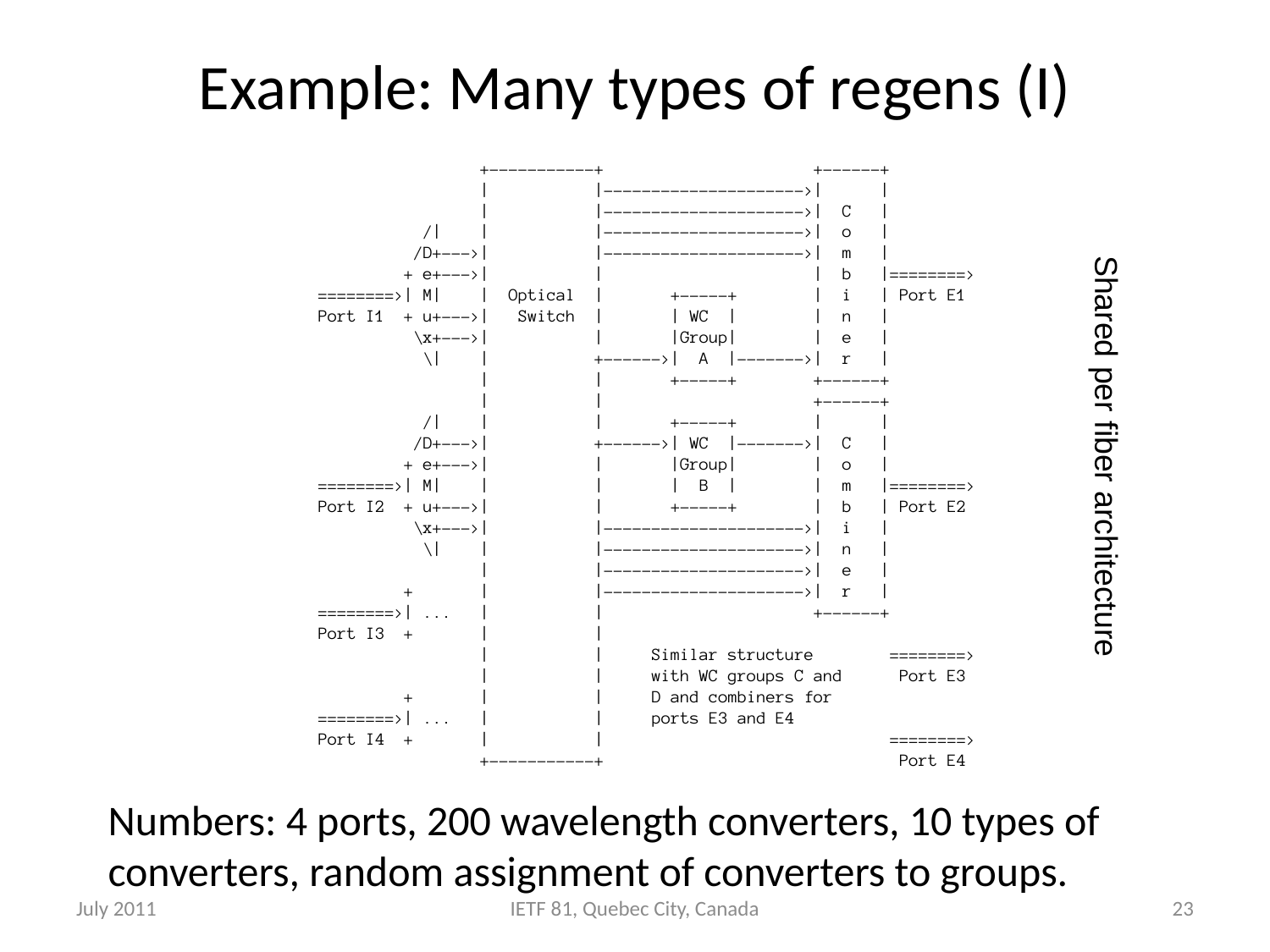

# Example: Many types of regens (I)
                 +-----------+                      +------+
                 |           |--------------------->|      |
                 |           |--------------------->|  C   |
           /|    |           |--------------------->|  o   |
          /D+--->|           |--------------------->|  m   |
         + e+--->|           |                      |  b   |========>
========>| M|    |  Optical  |       +-----+        |  i   | Port E1
Port I1  + u+--->|   Switch  |       | WC  |        |  n   |
          \x+--->|           |       |Group|        |  e   |
           \|    |           +------>|  A  |------->|  r   |
                 |           |       +-----+        +------+
                 |           |                      +------+
           /|    |           |       +-----+        |      |
          /D+--->|           +------>| WC  |------->|  C   |
         + e+--->|           |       |Group|        |  o   |
========>| M|    |           |       |  B  |        |  m   |========>
Port I2  + u+--->|           |       +-----+        |  b   | Port E2
          \x+--->|           |--------------------->|  i   |
           \|    |           |--------------------->|  n   |
                 |           |--------------------->|  e   |
         +       |           |--------------------->|  r   |
========>| ...   |           |                      +------+
Port I3  +       |           |
                 |           |     Similar structure        ========>
                 |           |     with WC groups C and      Port E3
         +       |           |     D and combiners for
========>| ...   |           |     ports E3 and E4
Port I4  +       |           |                              ========>
                 +-----------+                               Port E4
Shared per fiber architecture
Numbers: 4 ports, 200 wavelength converters, 10 types of converters, random assignment of converters to groups.
July 2011
IETF 81, Quebec City, Canada
23